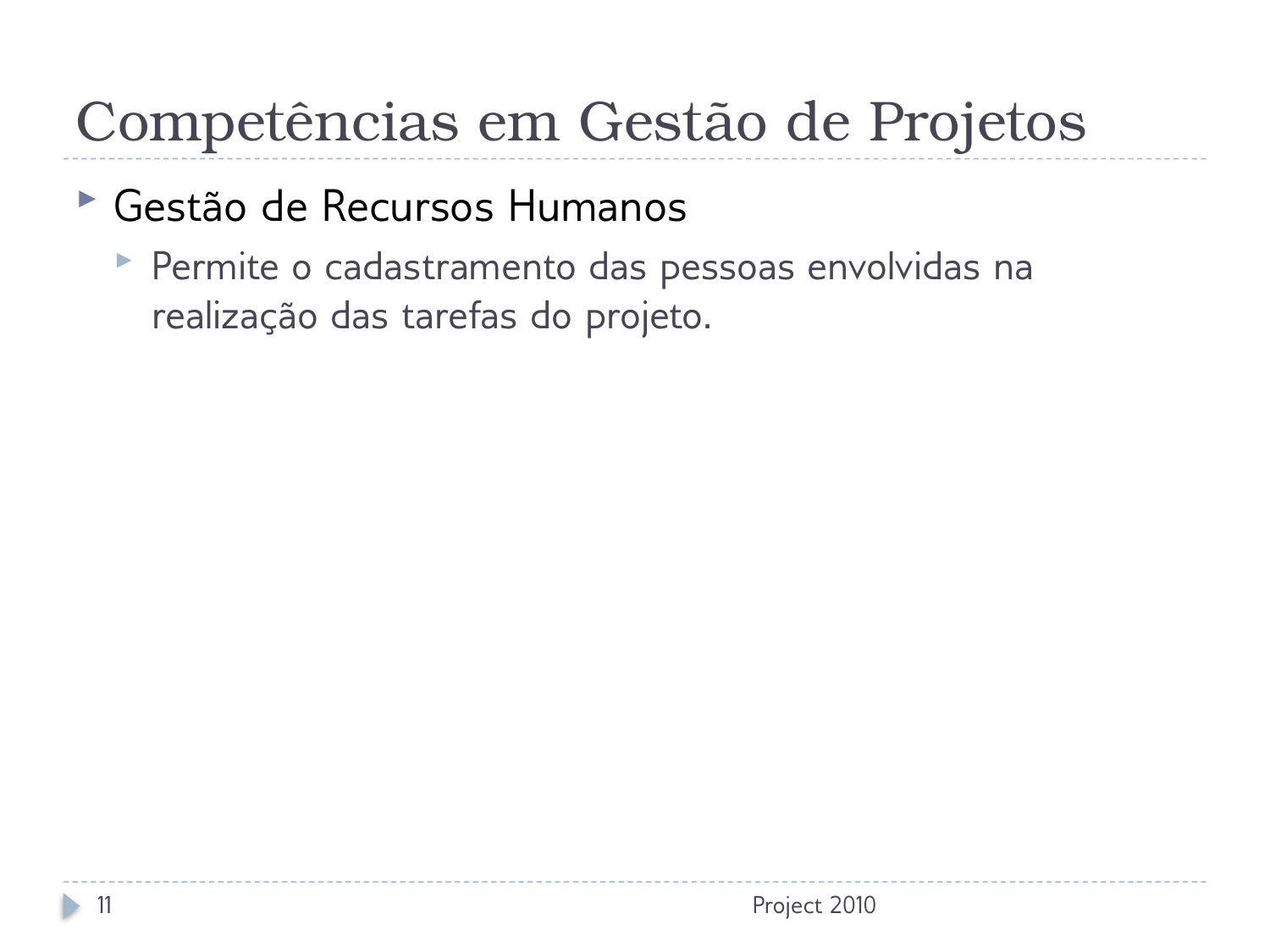

# Competências em Gestão de Projetos
Gestão de Recursos Humanos
Permite o cadastramento das pessoas envolvidas na realização das tarefas do projeto.

11
Project 2010